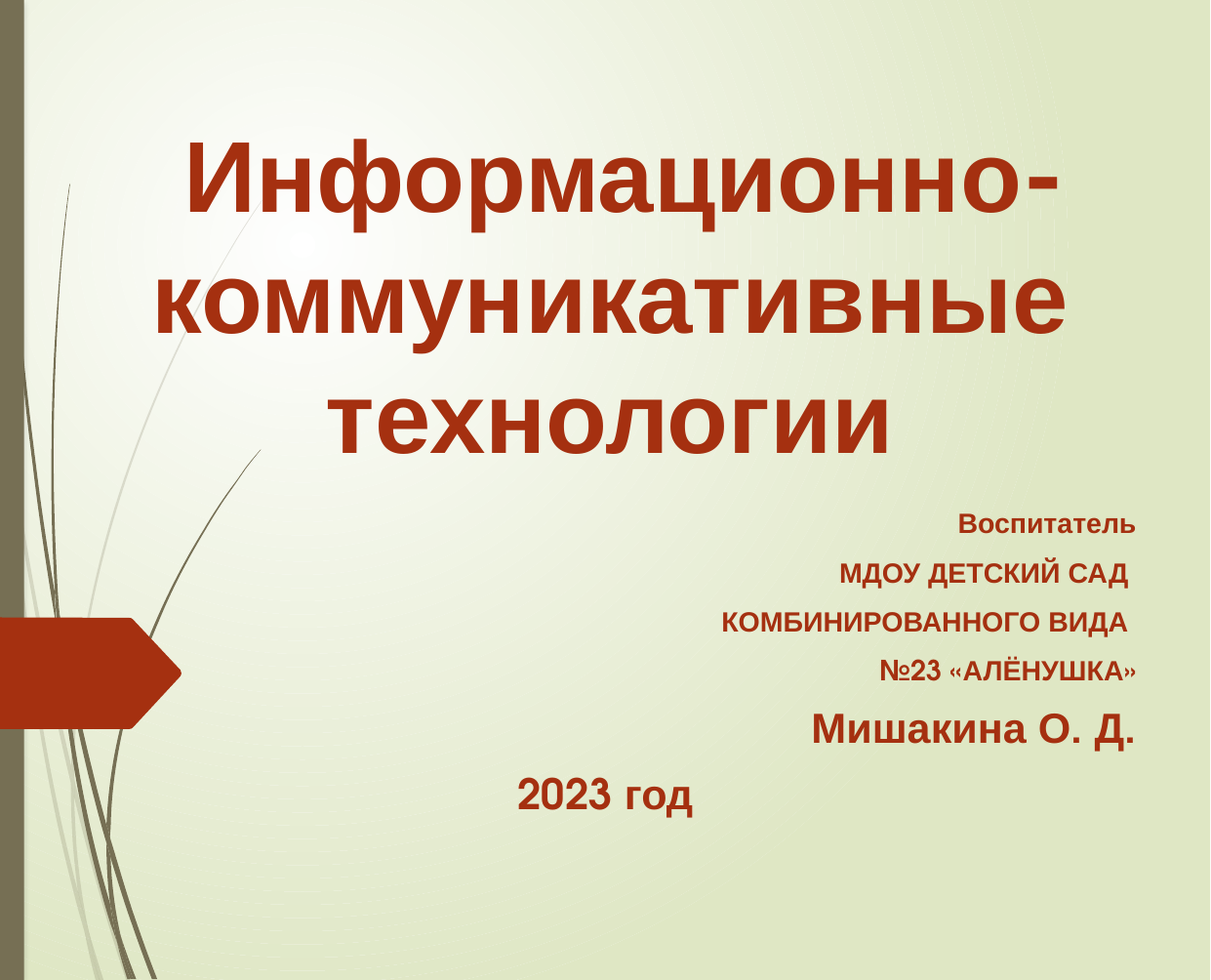

# Информационно- коммуникативные технологии
Воспитатель
МДОУ ДЕТСКИЙ САД
КОМБИНИРОВАННОГО ВИДА
№23 «АЛЁНУШКА»
Мишакина О. Д.
2023 год